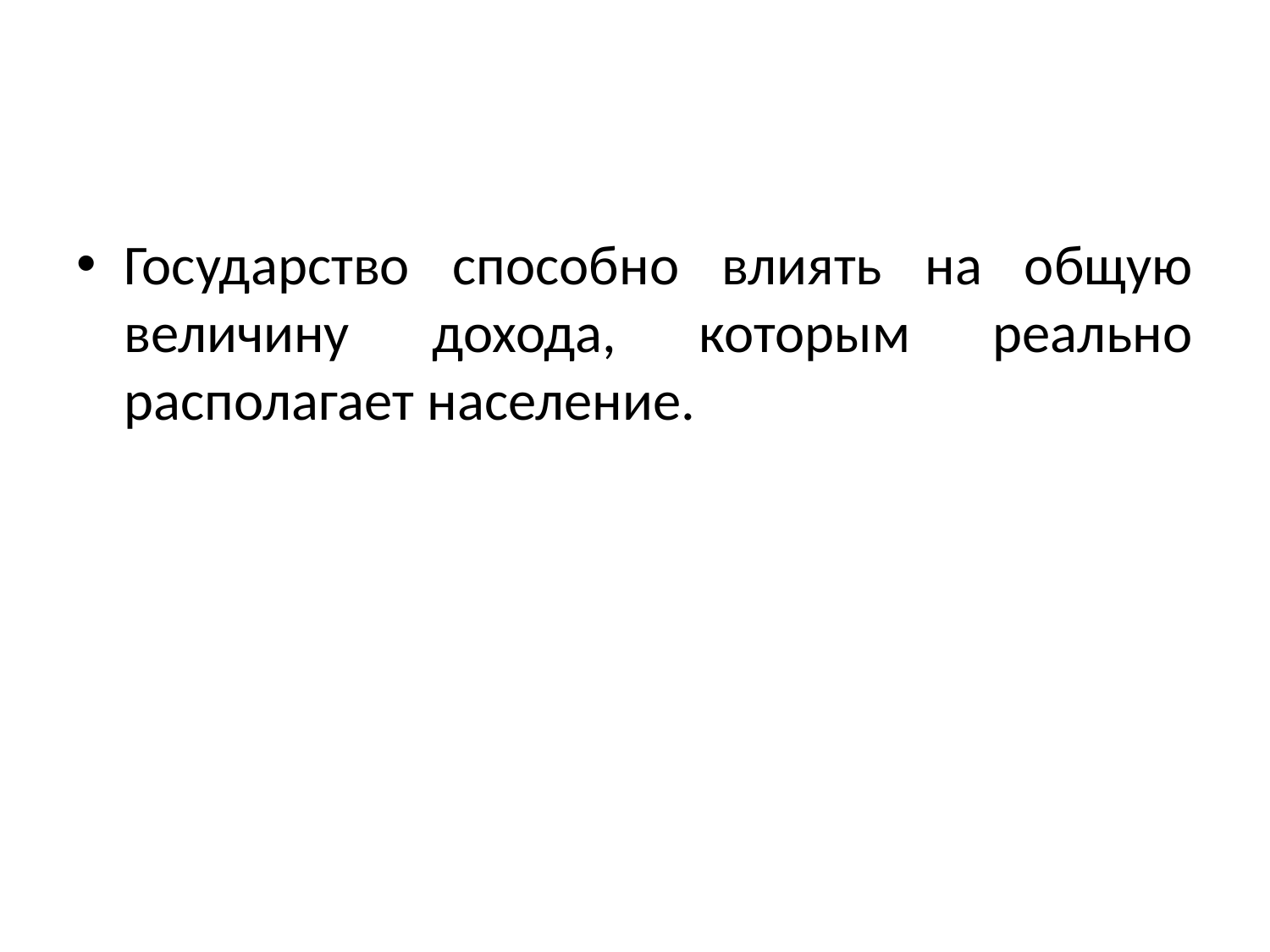

#
Государство способно влиять на общую величину дохода, которым реально располагает население.